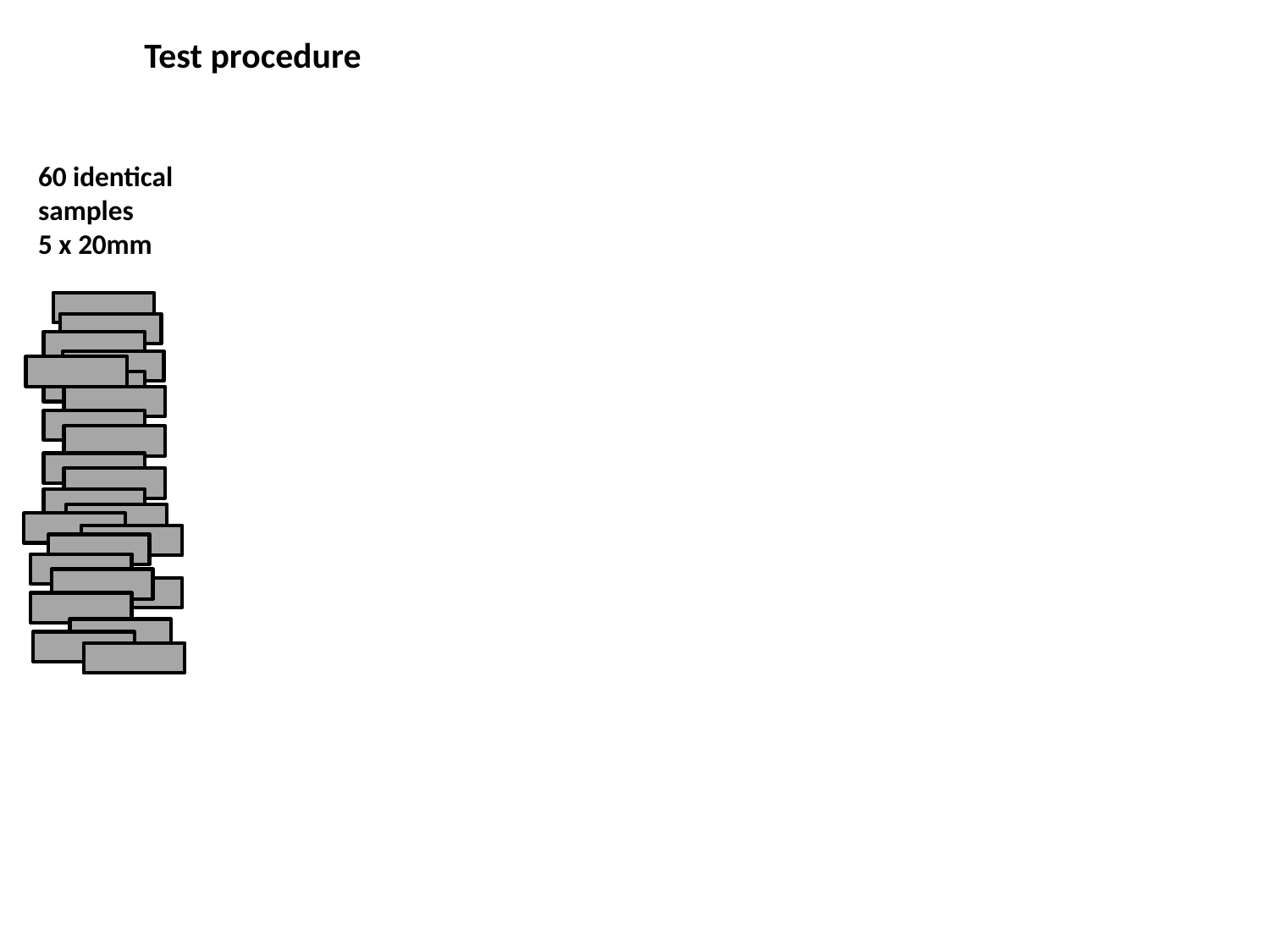

Test procedure
60 identical samples
5 x 20mm